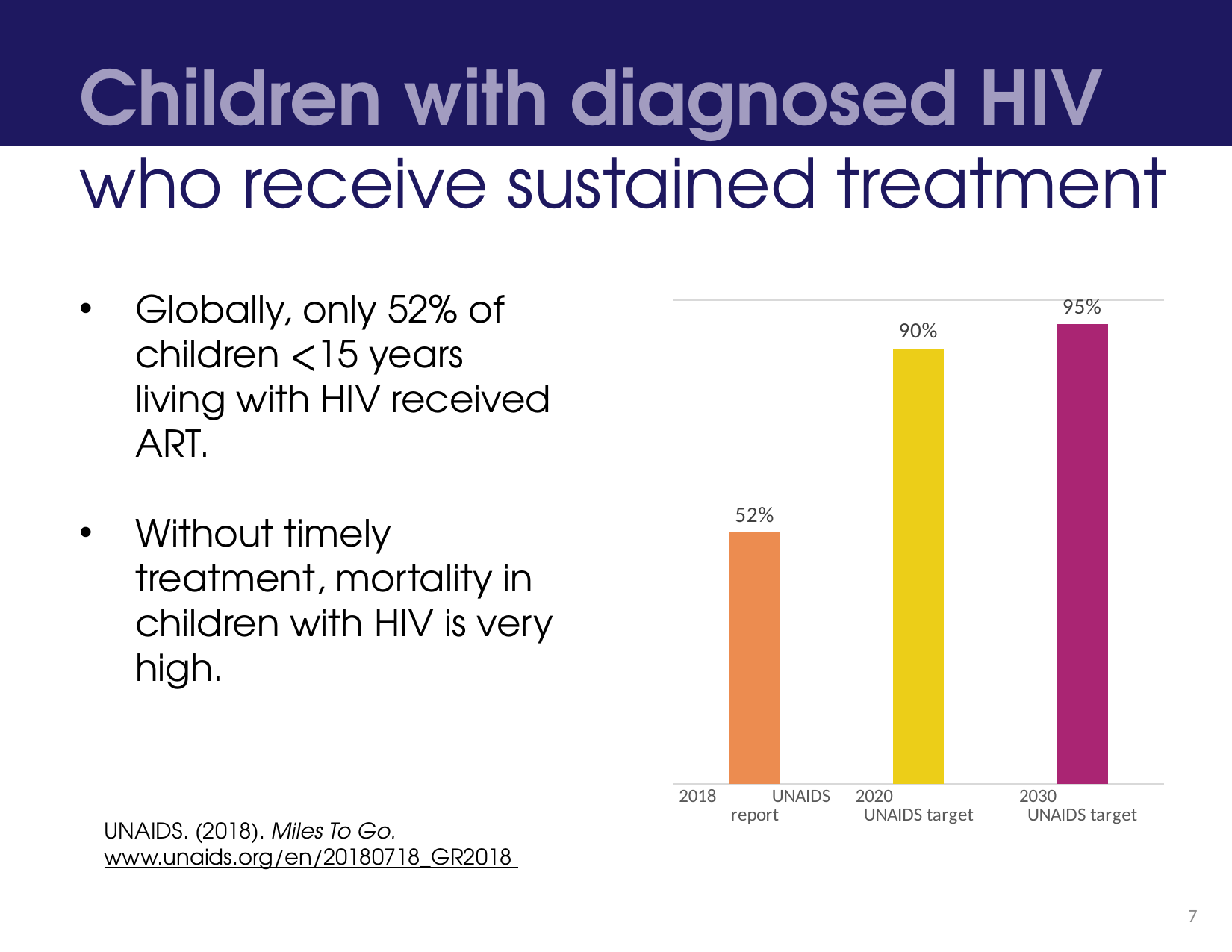

# Children with diagnosed HIV
who receive sustained treatment
Globally, only 52% of children <15 years living with HIV received ART.

Without timely treatment, mortality in children with HIV is very high.

### Chart

| Category |  |
|---|---|
| 2018            UNAIDS report | 0.52 |
| 2020                    UNAIDS target | 0.9 |
| 2030                    UNAIDS target | 0.95 |
UNAIDS. (2018). Miles To Go. www.unaids.org/en/20180718_GR2018
7